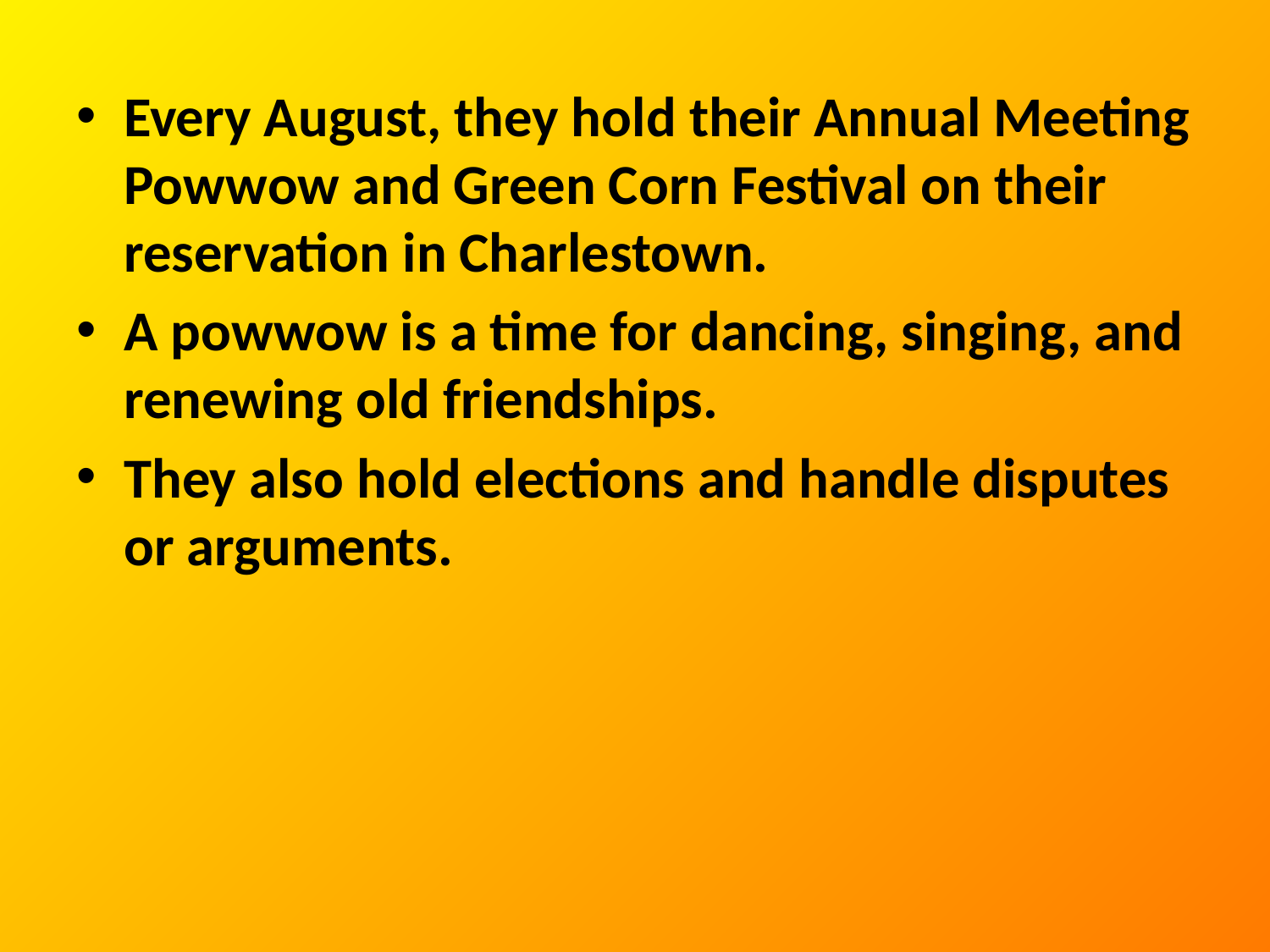

Every August, they hold their Annual Meeting Powwow and Green Corn Festival on their reservation in Charlestown.
A powwow is a time for dancing, singing, and renewing old friendships.
They also hold elections and handle disputes or arguments.